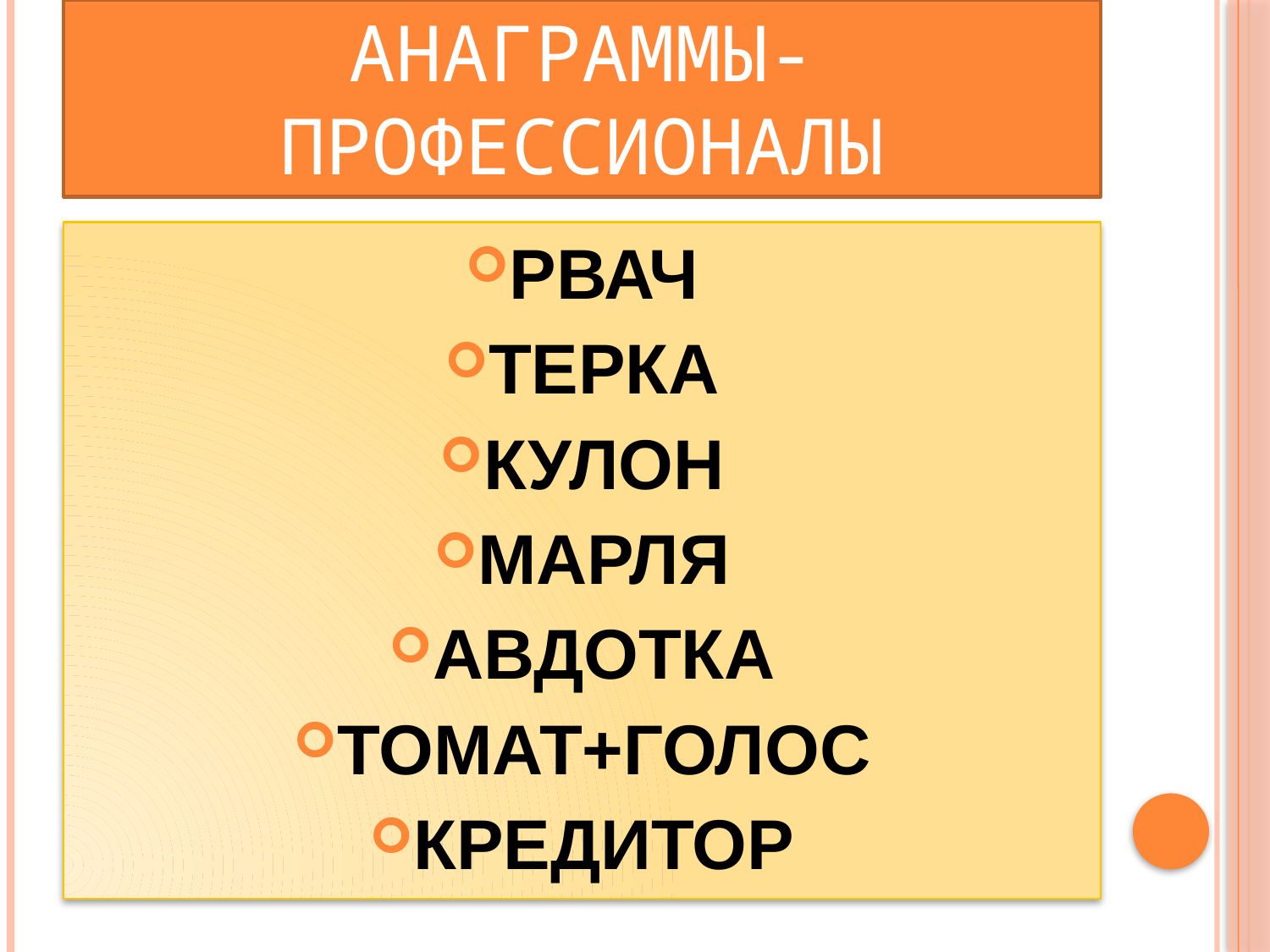

# Анаграммы-профессионалы
РВАЧ
ТЕРКА
КУЛОН
МАРЛЯ
АВДОТКА
ТОМАТ+ГОЛОС
КРЕДИТОР